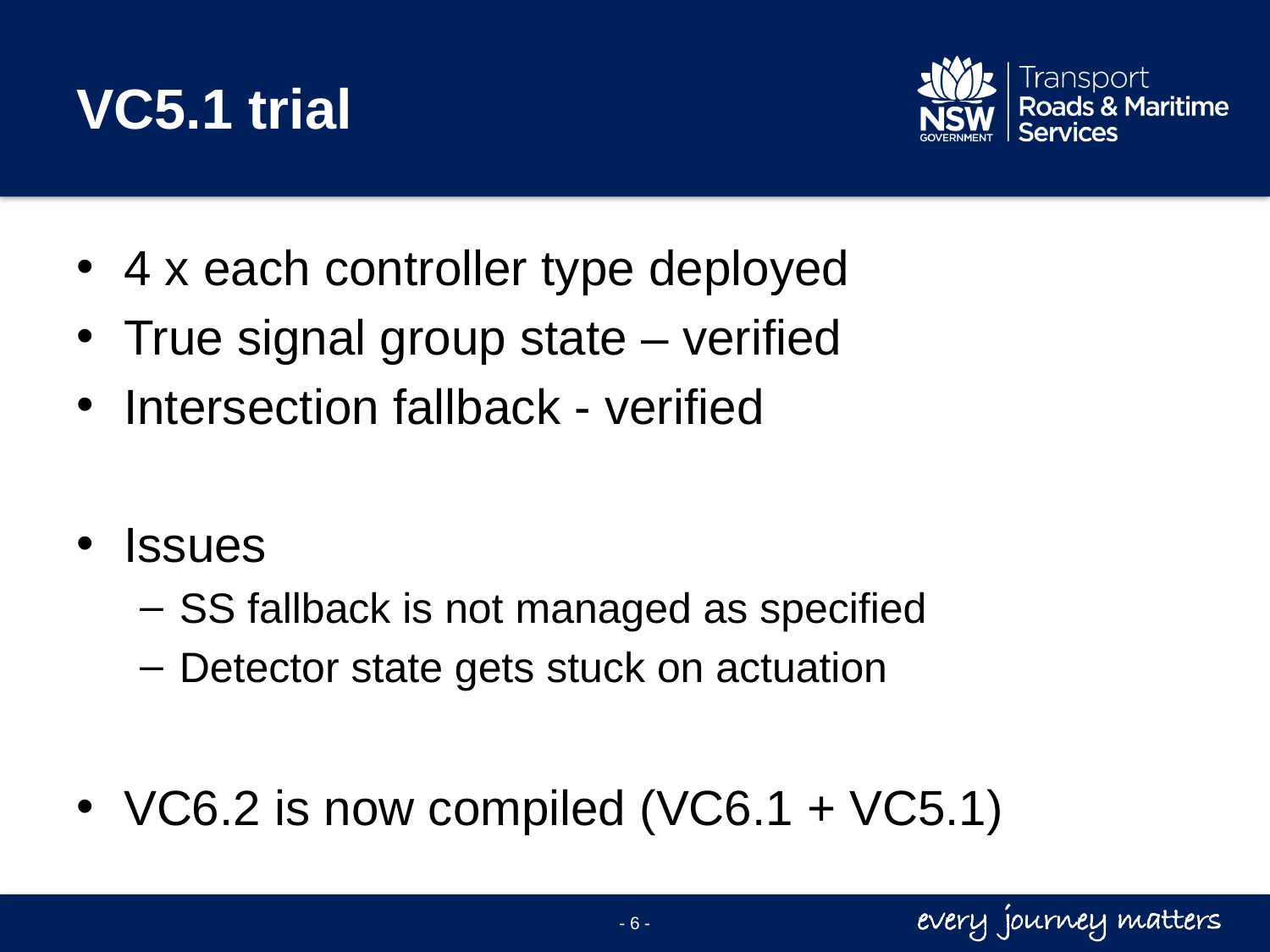

# VC5.1 trial
4 x each controller type deployed
True signal group state – verified
Intersection fallback - verified

Issues
SS fallback is not managed as specified
Detector state gets stuck on actuation

VC6.2 is now compiled (VC6.1 + VC5.1)